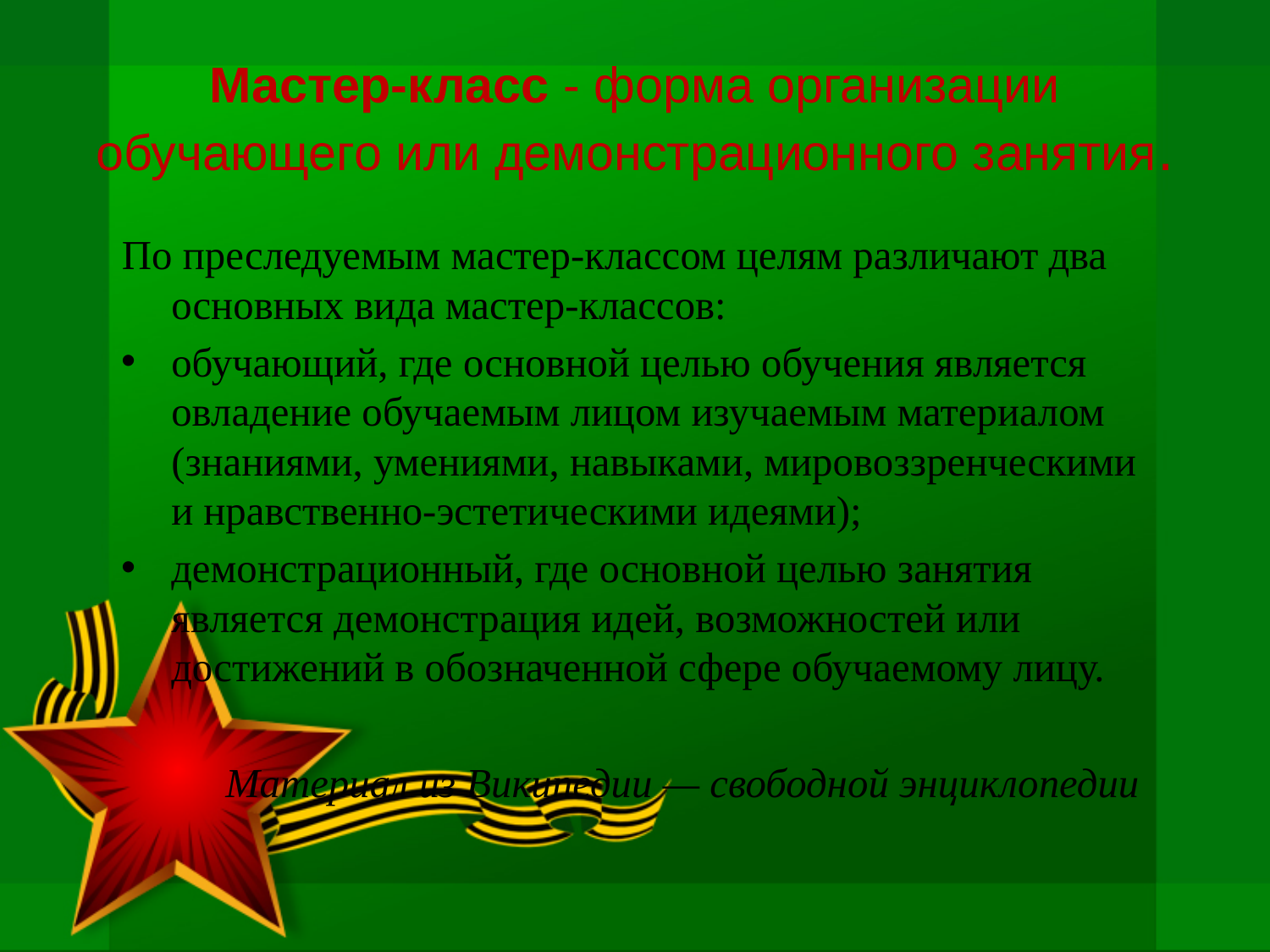

# Мастер-класс - форма организации обучающего или демонстрационного занятия.
По преследуемым мастер-классом целям различают два основных вида мастер-классов:
обучающий, где основной целью обучения является овладение обучаемым лицом изучаемым материалом (знаниями, умениями, навыками, мировоззренческими и нравственно-эстетическими идеями);
демонстрационный, где основной целью занятия является демонстрация идей, возможностей или достижений в обозначенной сфере обучаемому лицу.

          Материал из Википедии — свободной энциклопедии